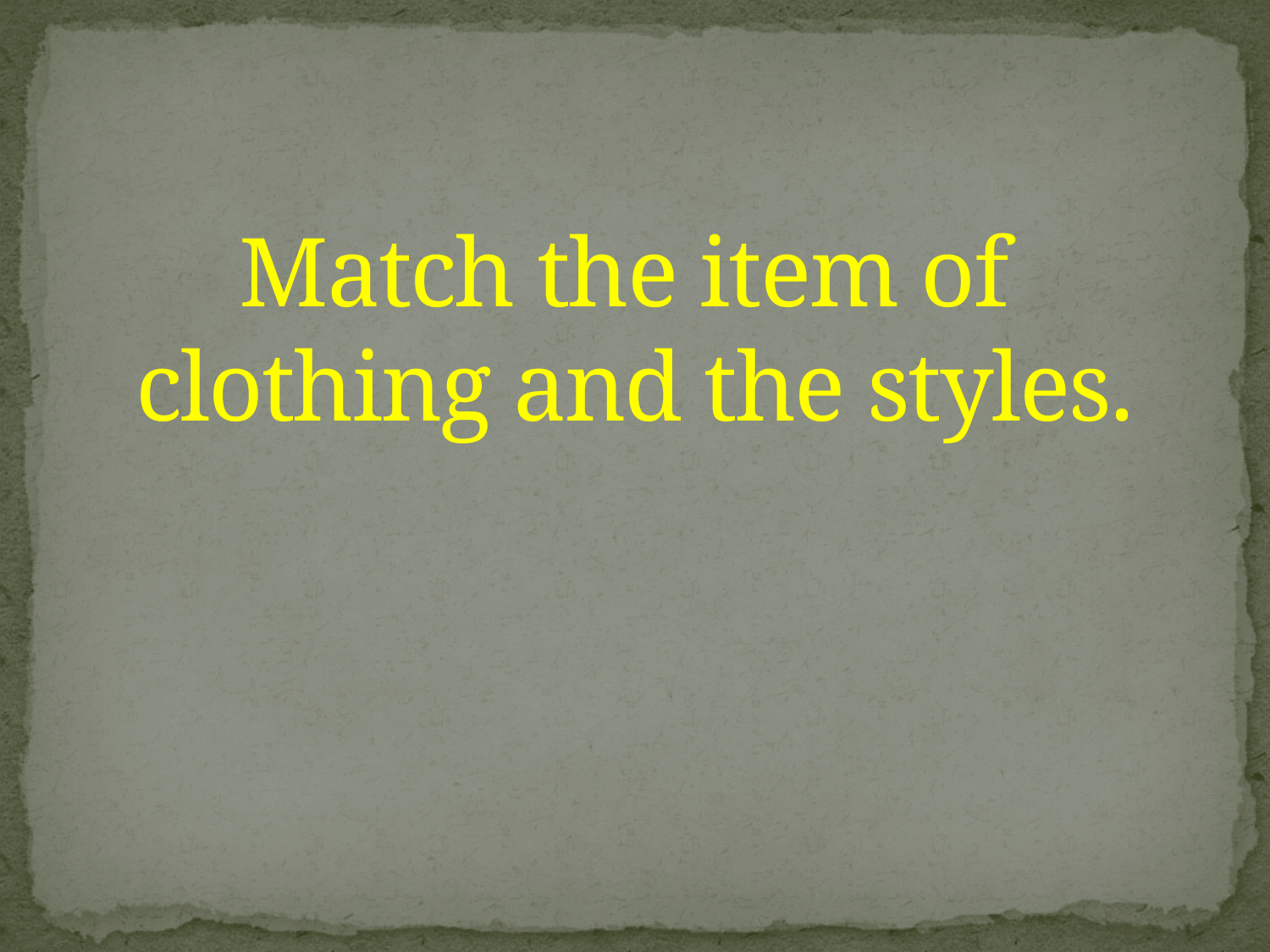

# Match the item of  clothing and the styles.